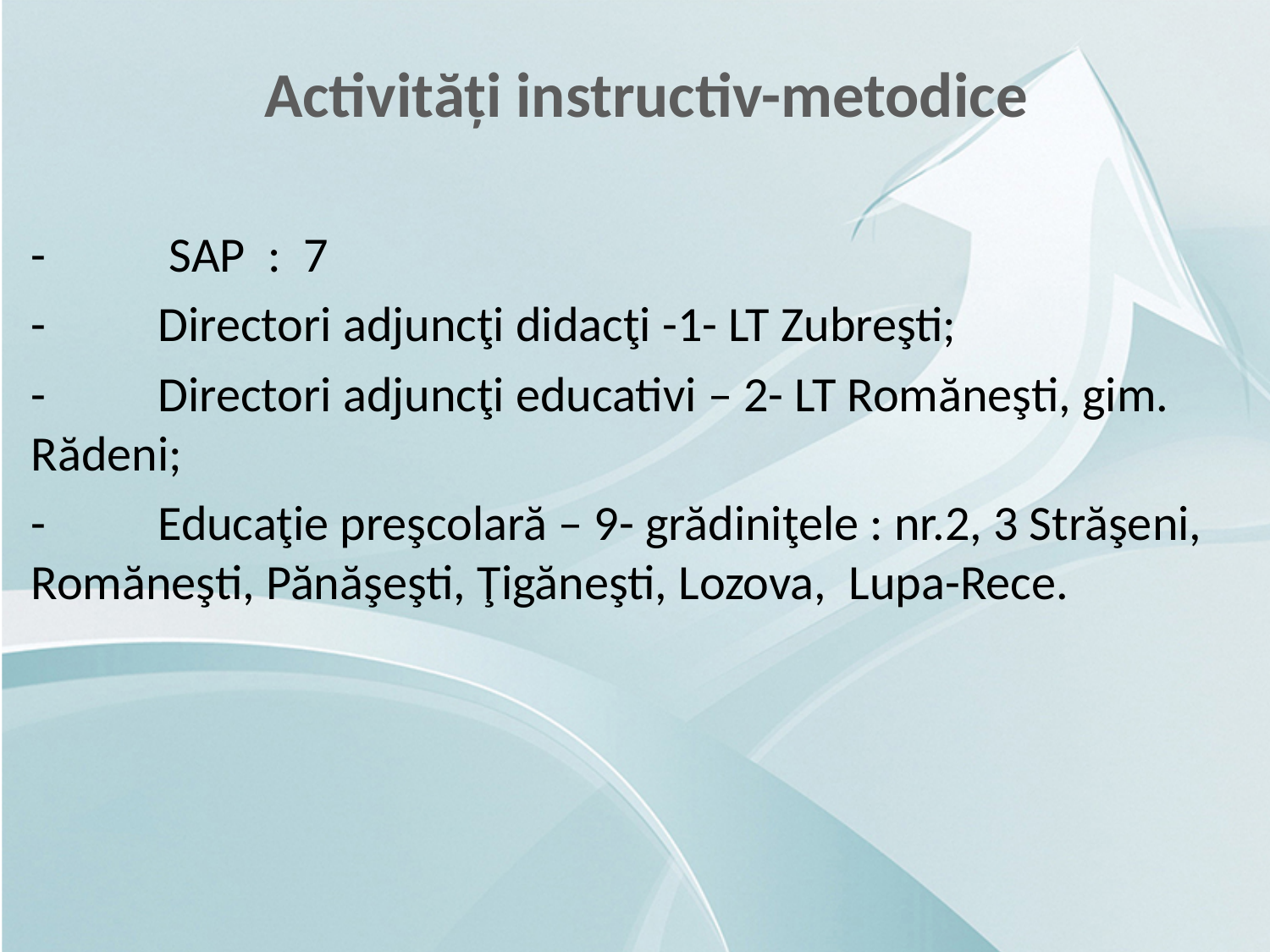

Activități instructiv-metodice
-	 SAP  :  7
-	Directori adjuncţi didacţi -1- LT Zubreşti;
-	Directori adjuncţi educativi – 2- LT Romăneşti, gim. Rădeni;
-	Educaţie preşcolară – 9- grădiniţele : nr.2, 3 Străşeni, Romăneşti, Pănăşeşti, Ţigăneşti, Lozova,  Lupa-Rece.